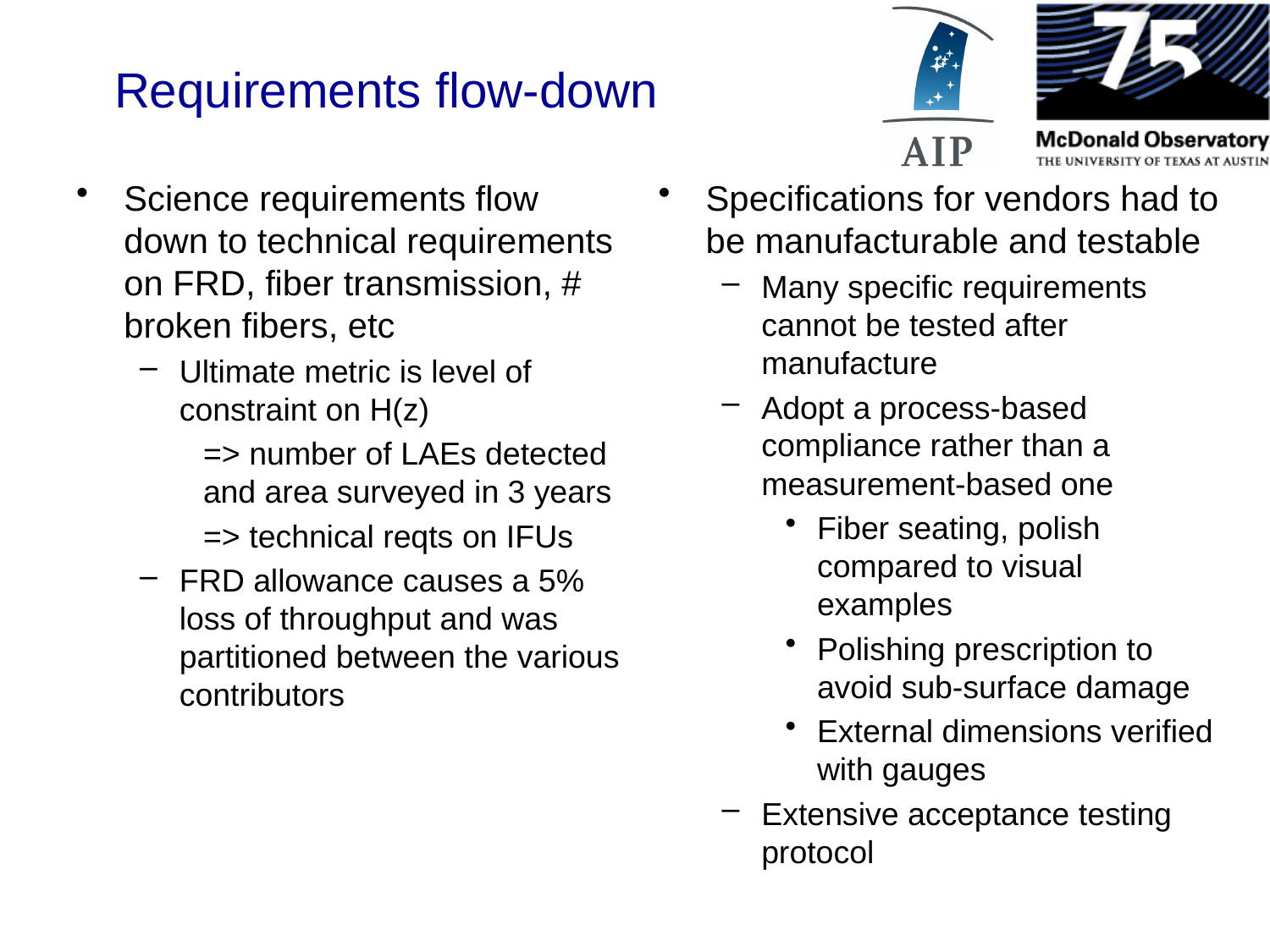

# Requirements flow-down
Science requirements flow down to technical requirements on FRD, fiber transmission, # broken fibers, etc
Ultimate metric is level of constraint on H(z)
=> number of LAEs detected and area surveyed in 3 years
=> technical reqts on IFUs
FRD allowance causes a 5% loss of throughput and was partitioned between the various contributors

Specifications for vendors had to be manufacturable and testable
Many specific requirements cannot be tested after manufacture
Adopt a process-based compliance rather than a measurement-based one
Fiber seating, polish compared to visual examples
Polishing prescription to avoid sub-surface damage
External dimensions verified with gauges
Extensive acceptance testing protocol